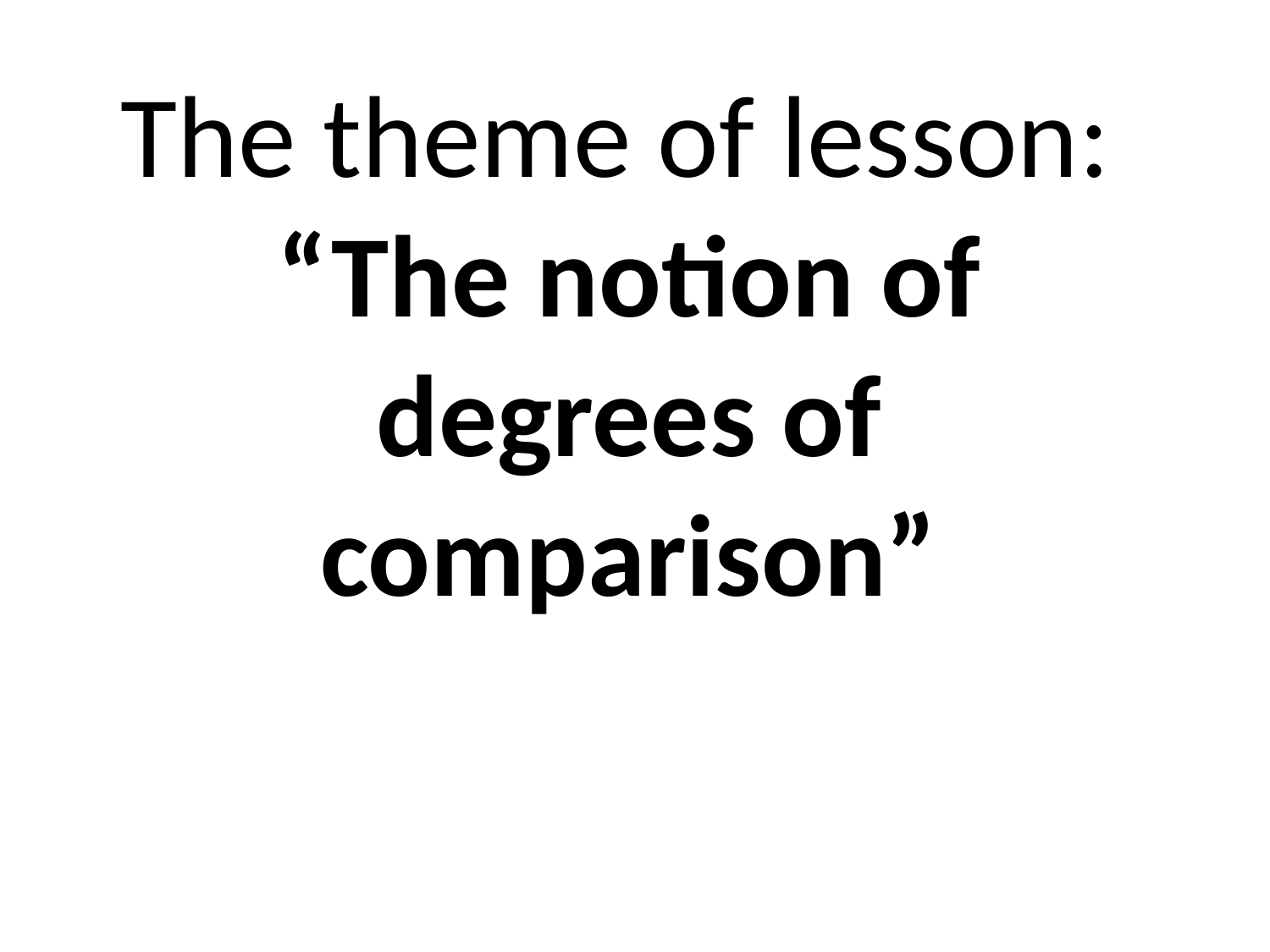

# The theme of lesson: “The notion of degrees of comparison”